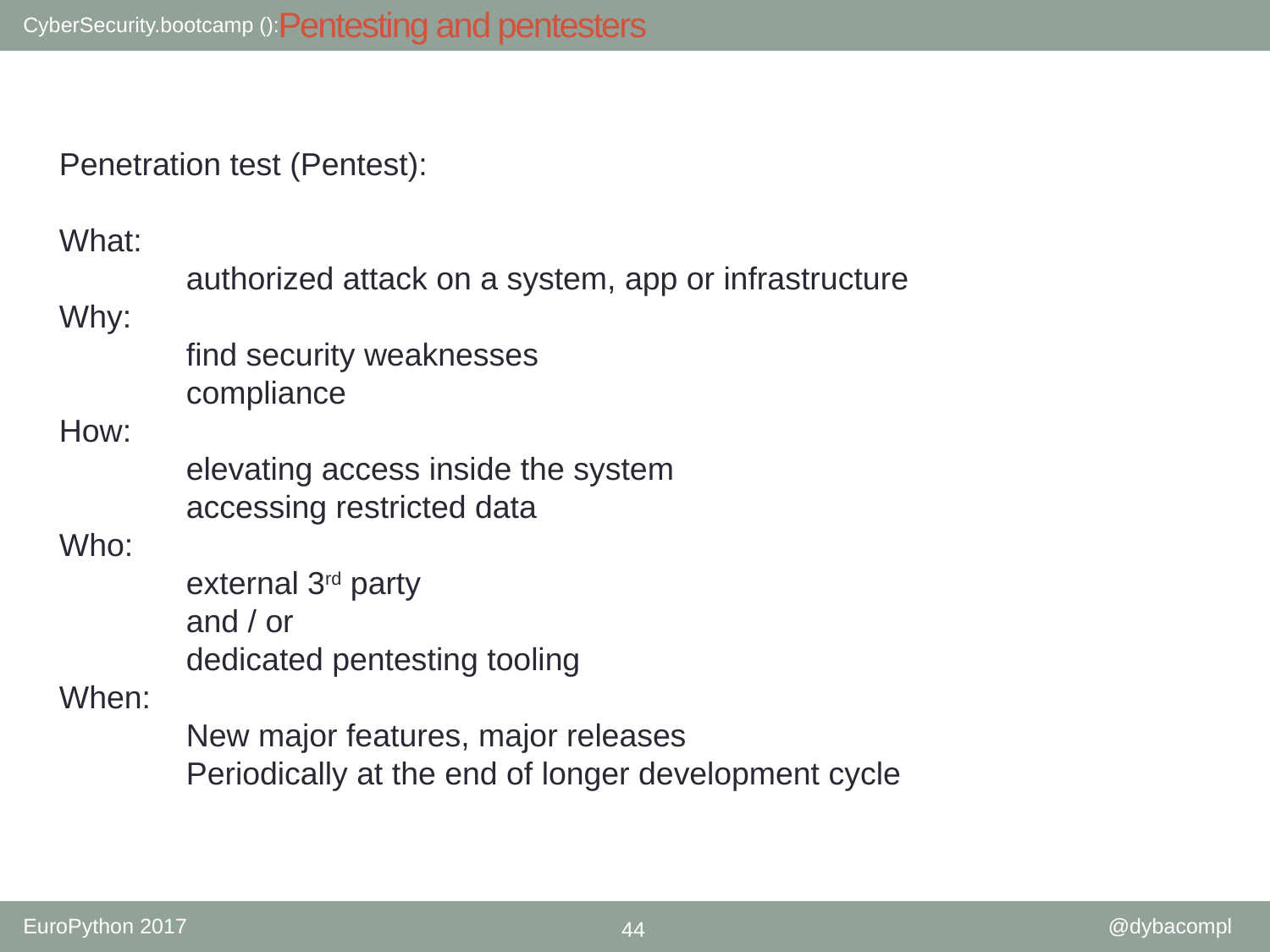

# Pentesting and pentesters
Penetration test (Pentest):
What:
	authorized attack on a system, app or infrastructure
Why:
	find security weaknesses
	compliance
How:
	elevating access inside the system
	accessing restricted data
Who:
	external 3rd party
	and / or
	dedicated pentesting tooling
When:
	New major features, major releases
	Periodically at the end of longer development cycle